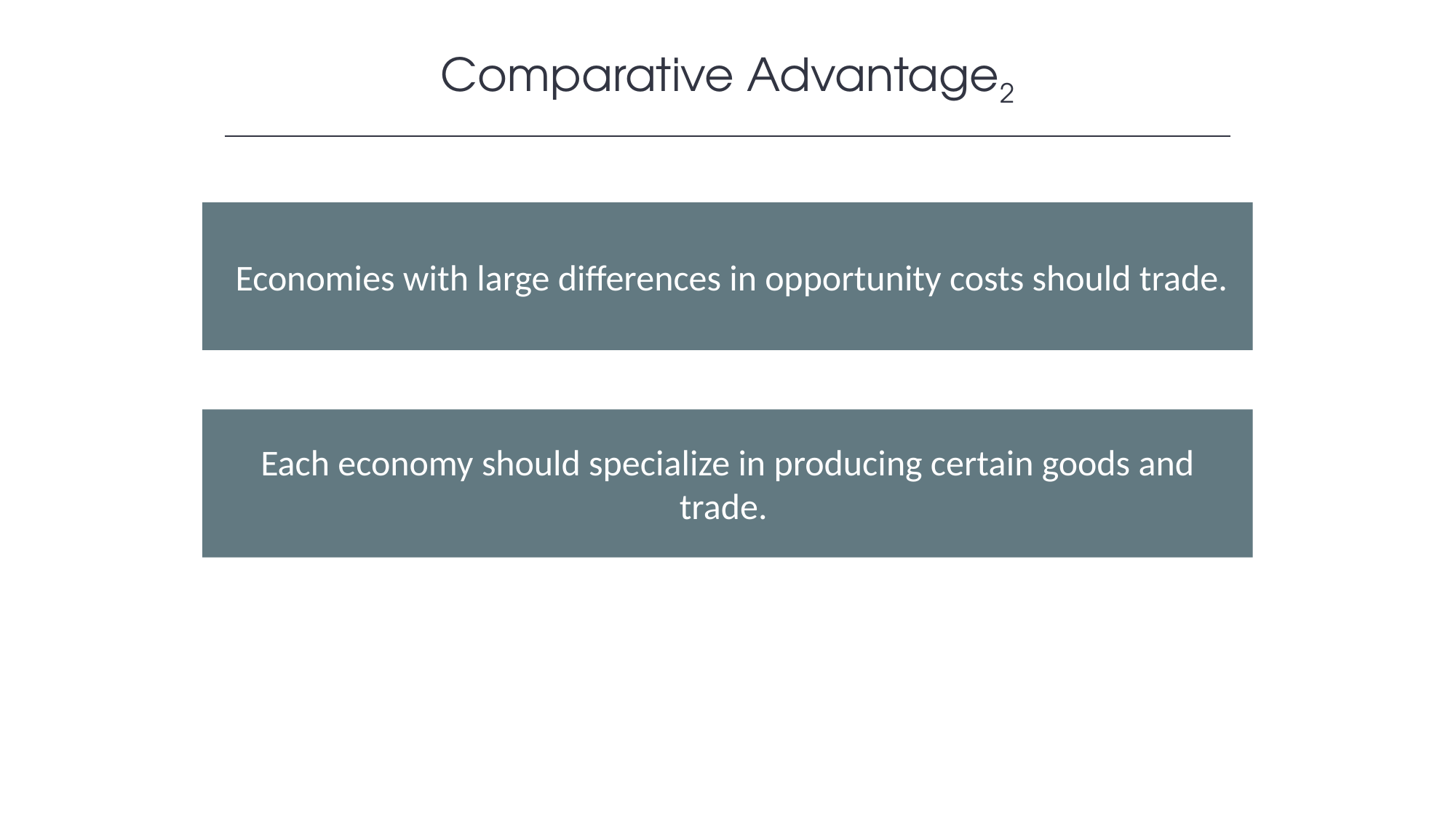

Comparative Advantage2
 Economies with large differences in opportunity costs should trade.
Each economy should specialize in producing certain goods and trade.